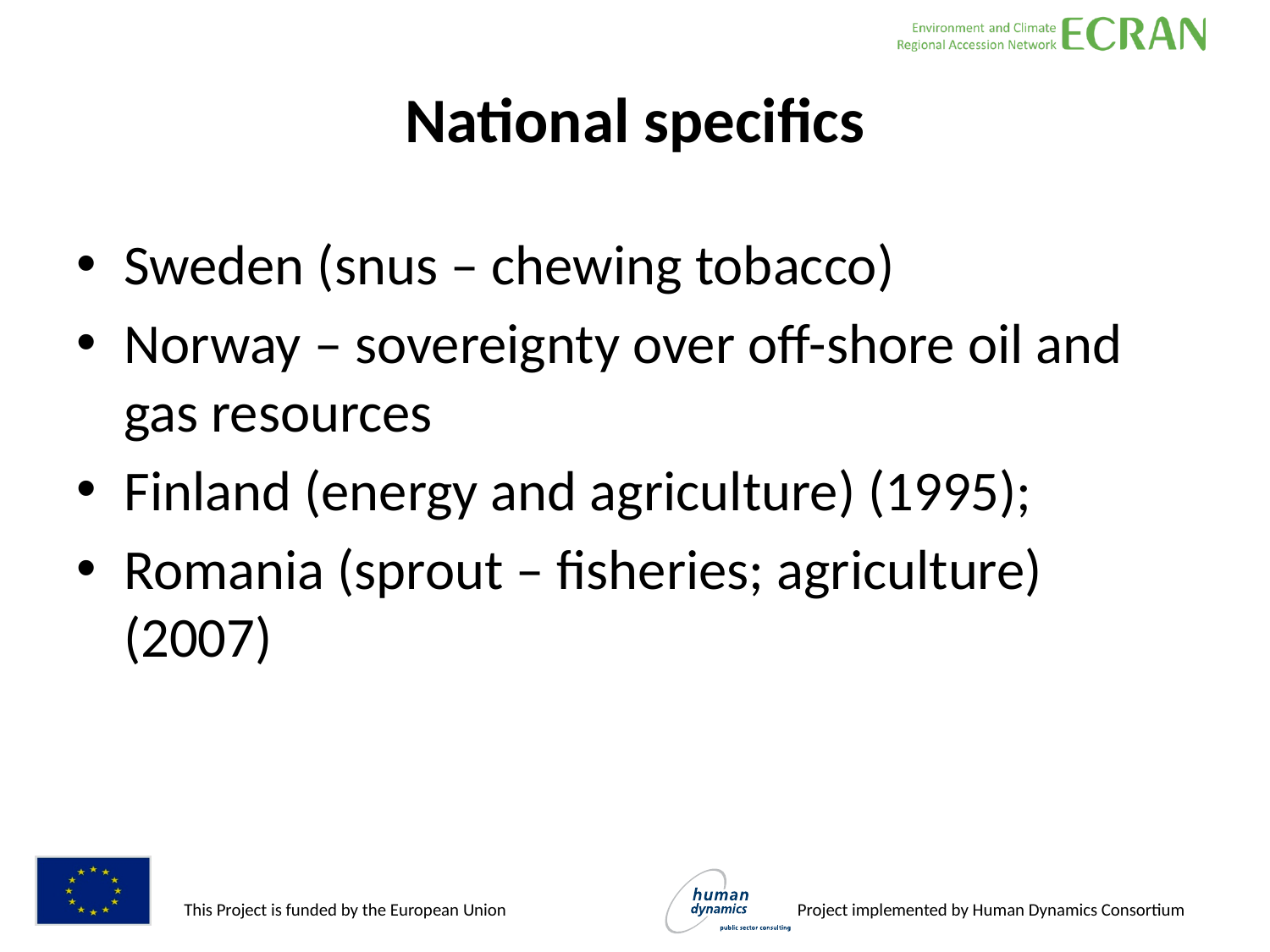

# National specifics
Sweden (snus – chewing tobacco)
Norway – sovereignty over off-shore oil and gas resources
Finland (energy and agriculture) (1995);
Romania (sprout – fisheries; agriculture) (2007)